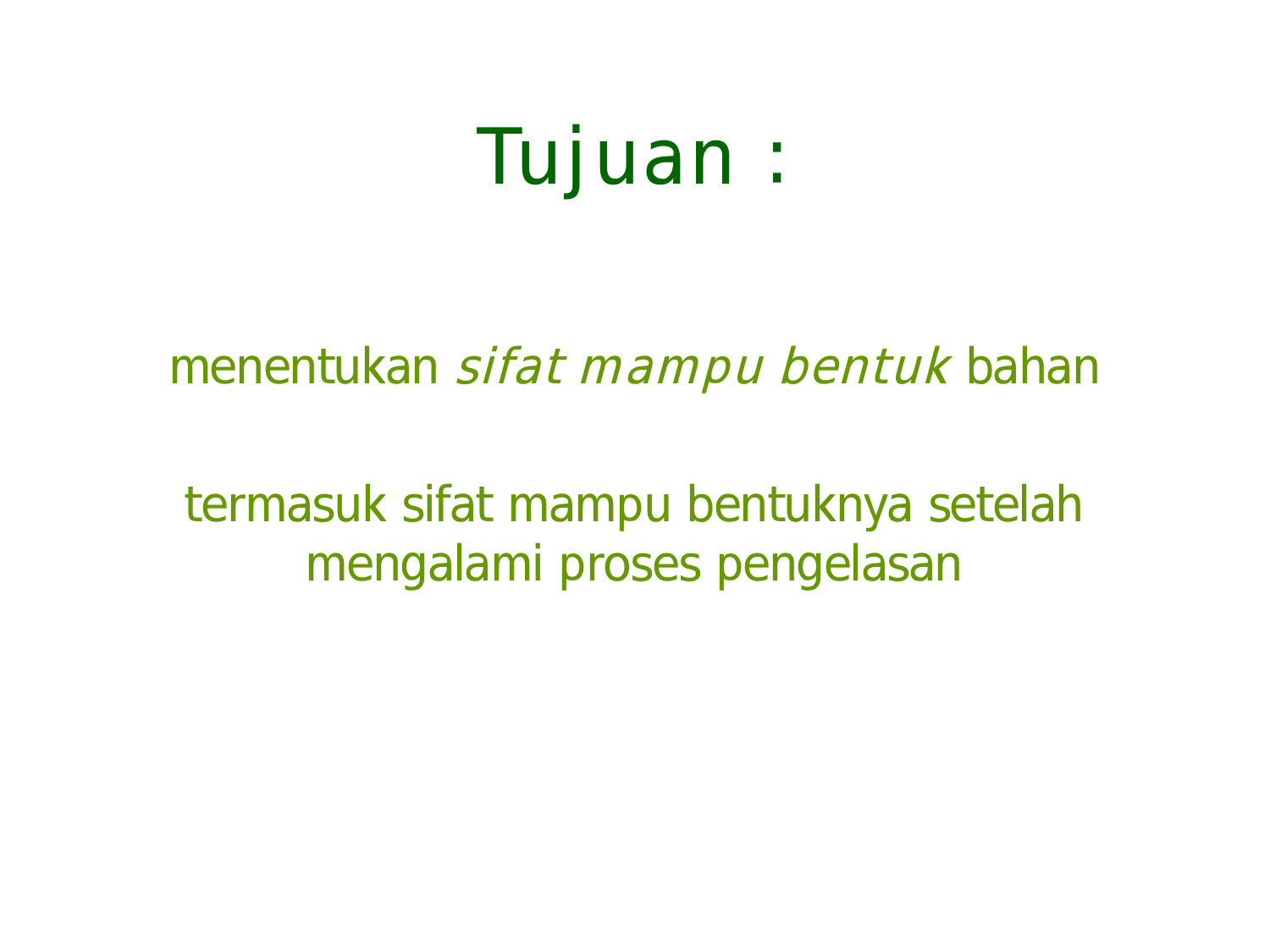

# Tujuan :
menentukan sifat mampu bentuk bahan

termasuk sifat mampu bentuknya setelah mengalami proses pengelasan